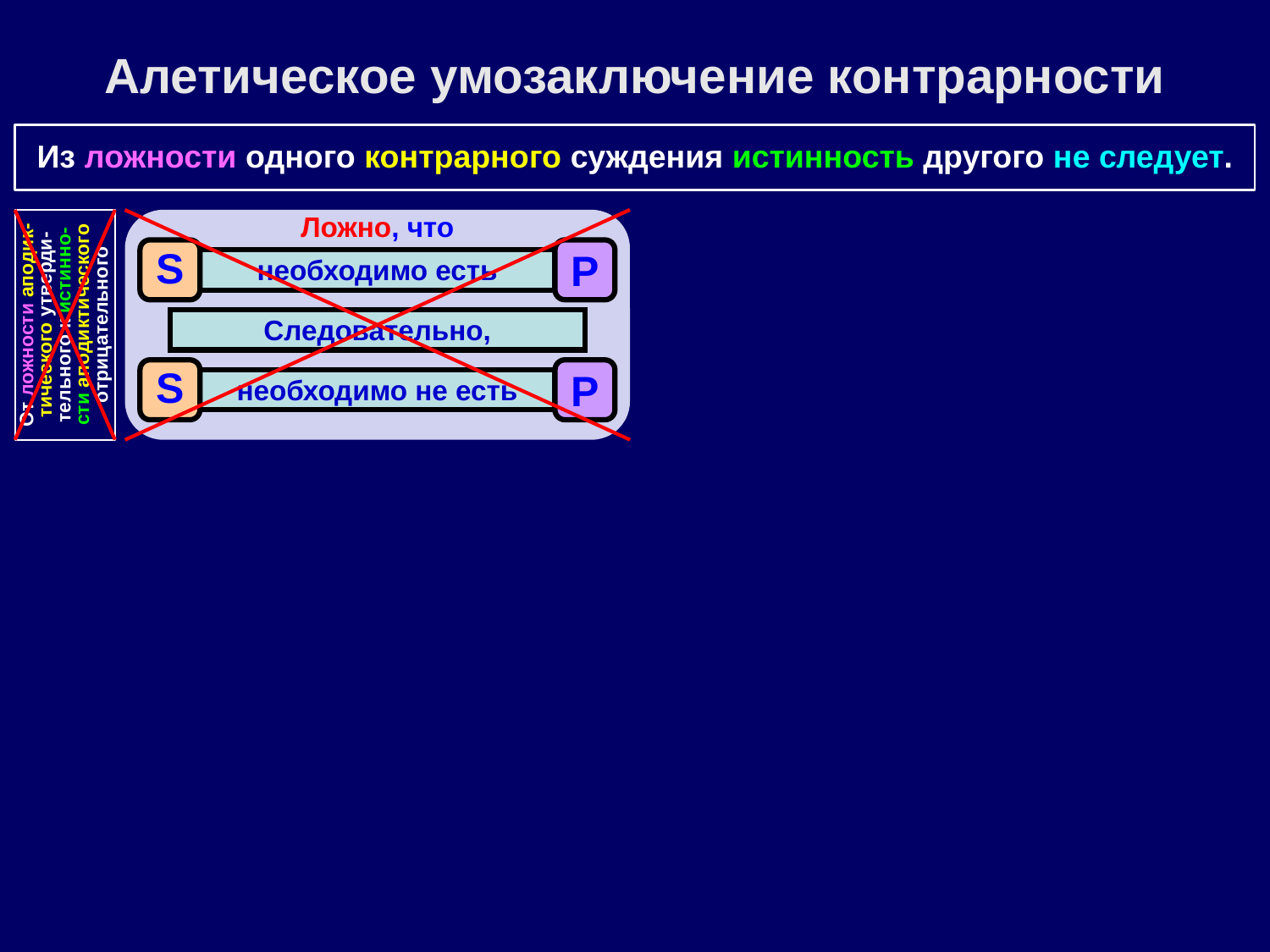

Алетическое умозаключение контрарности
Из ложности одного контрарного суждения истинность другого не следует.
Ложно, что
S
P
необходимо есть
От ложности аподик-тического утверди-тельного к истинно-сти аподиктического отрицательного
Следовательно,
S
P
необходимо не есть